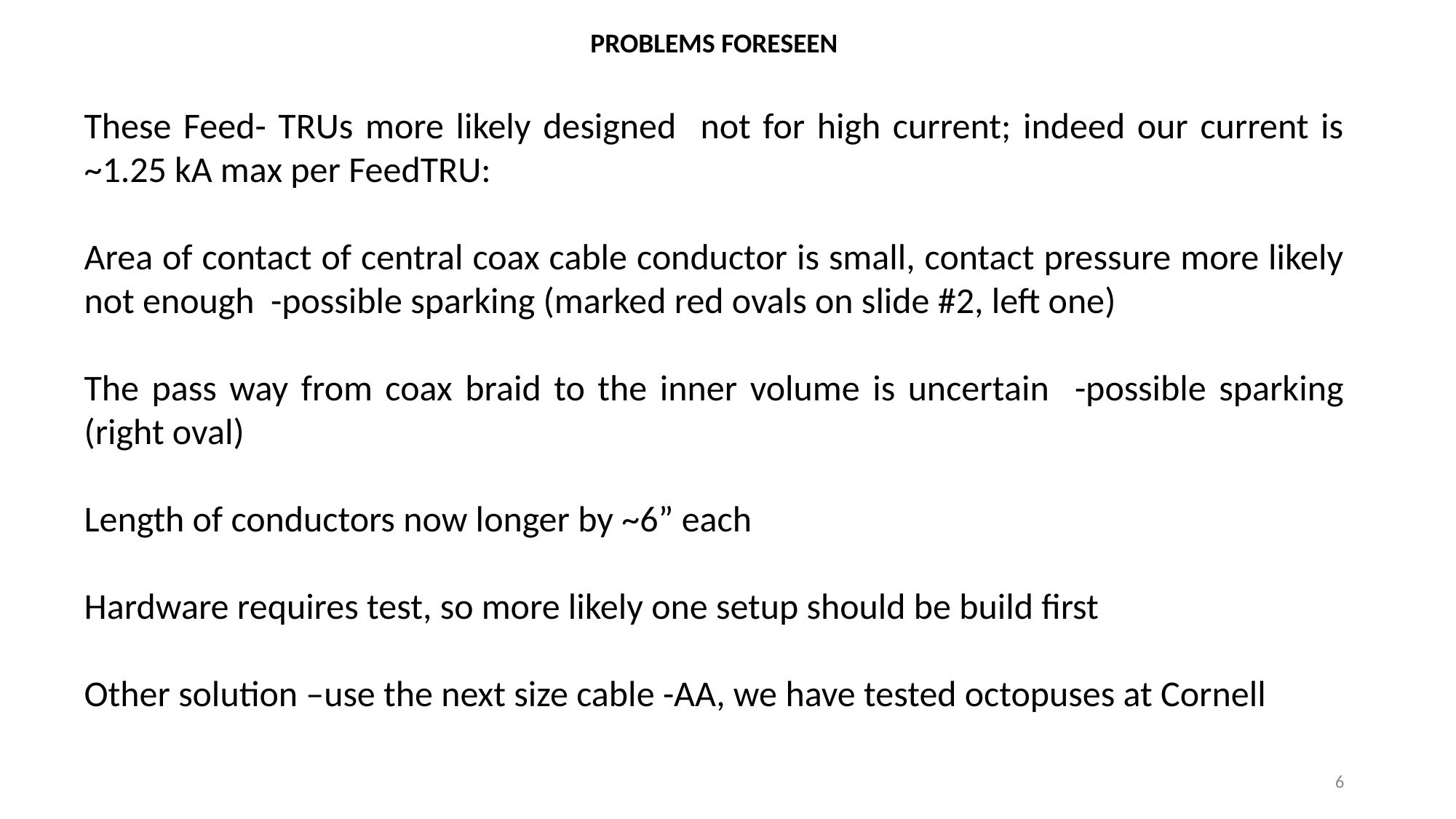

PROBLEMS FORESEEN

These Feed- TRUs more likely designed  not for high current; indeed our current is ~1.25 kA max per FeedTRU:

Area of contact of central coax cable conductor is small, contact pressure more likely not enough  -possible sparking (marked red ovals on slide #2, left one)

The pass way from coax braid to the inner volume is uncertain  -possible sparking (right oval)

Length of conductors now longer by ~6” each

Hardware requires test, so more likely one setup should be build first

Other solution –use the next size cable -AA, we have tested octopuses at Cornell

6